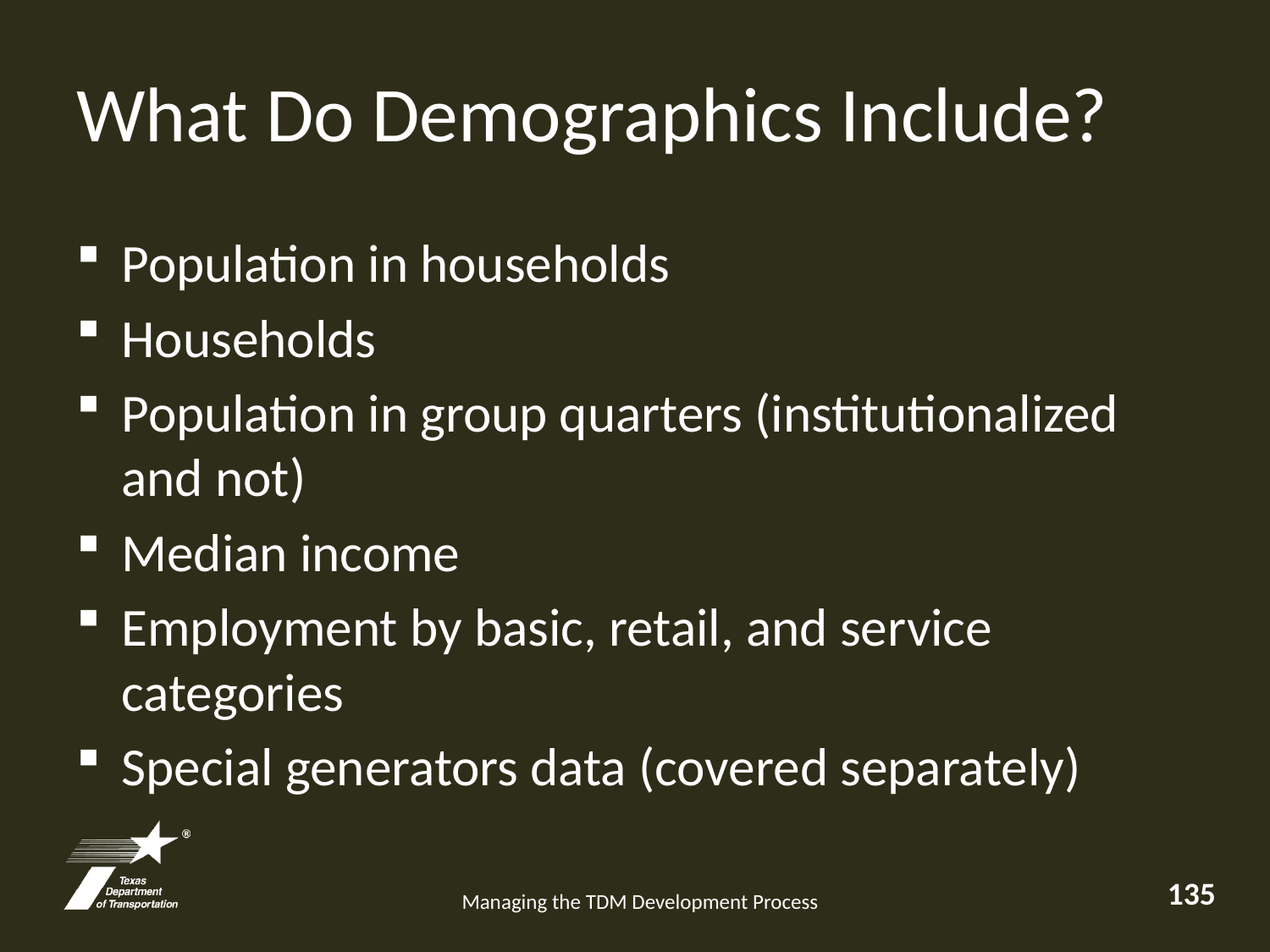

# What Do Demographics Include?
Population in households
Households
Population in group quarters (institutionalized and not)
Median income
Employment by basic, retail, and service categories
Special generators data (covered separately)